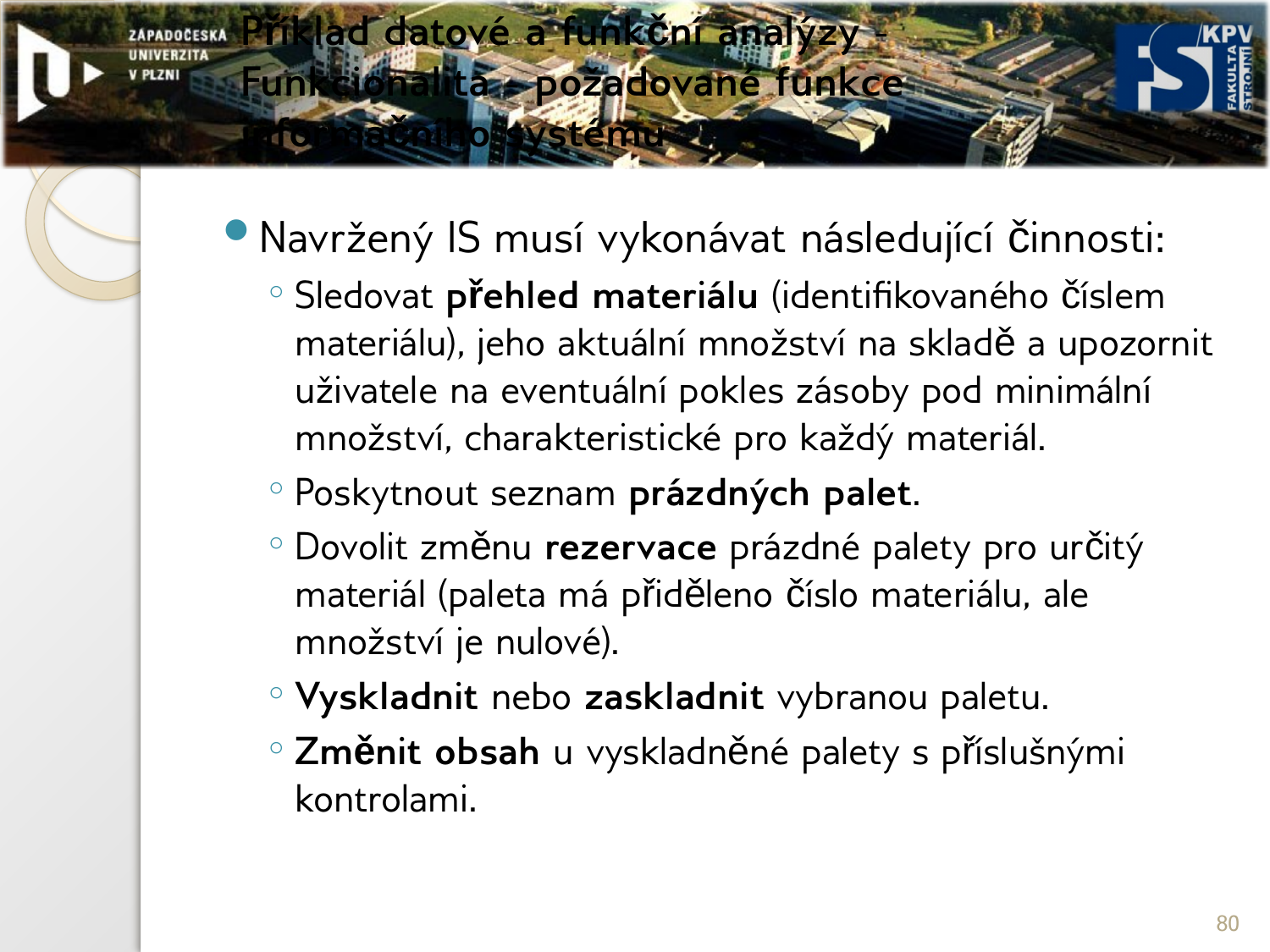

# Příklad datové a funkční analýzy - Funkcionalita - požadované funkce informačního systému
Navržený IS musí vykonávat následující činnosti:
Sledovat přehled materiálu (identifikovaného číslem materiálu), jeho aktuální množství na skladě a upozornit uživatele na eventuální pokles zásoby pod minimální množství, charakteristické pro každý materiál.
Poskytnout seznam prázdných palet.
Dovolit změnu rezervace prázdné palety pro určitý materiál (paleta má přiděleno číslo materiálu, ale množství je nulové).
Vyskladnit nebo zaskladnit vybranou paletu.
Změnit obsah u vyskladněné palety s příslušnými kontrolami.

80